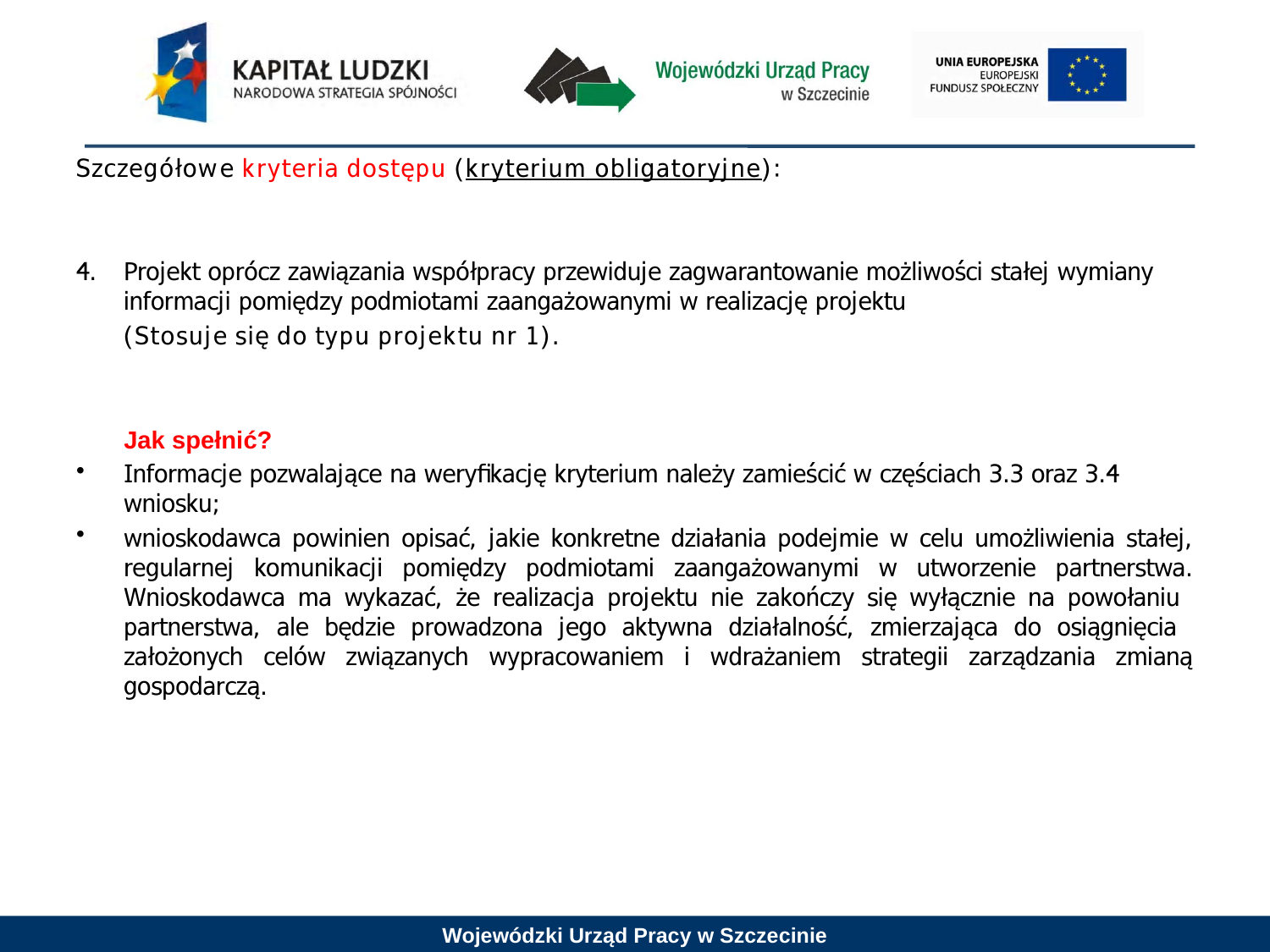

Szczegółowe kryteria dostępu (kryterium obligatoryjne):

Projekt oprócz zawiązania współpracy przewiduje zagwarantowanie możliwości stałej wymiany informacji pomiędzy podmiotami zaangażowanymi w realizację projektu
	(Stosuje się do typu projektu nr 1).

	Jak spełnić?
Informacje pozwalające na weryfikację kryterium należy zamieścić w częściach 3.3 oraz 3.4 wniosku;
wnioskodawca powinien opisać, jakie konkretne działania podejmie w celu umożliwienia stałej, regularnej komunikacji pomiędzy podmiotami zaangażowanymi w utworzenie partnerstwa. Wnioskodawca ma wykazać, że realizacja projektu nie zakończy się wyłącznie na powołaniu  partnerstwa, ale będzie prowadzona jego aktywna działalność, zmierzająca do osiągnięcia  założonych celów związanych wypracowaniem i wdrażaniem strategii zarządzania zmianą gospodarczą.